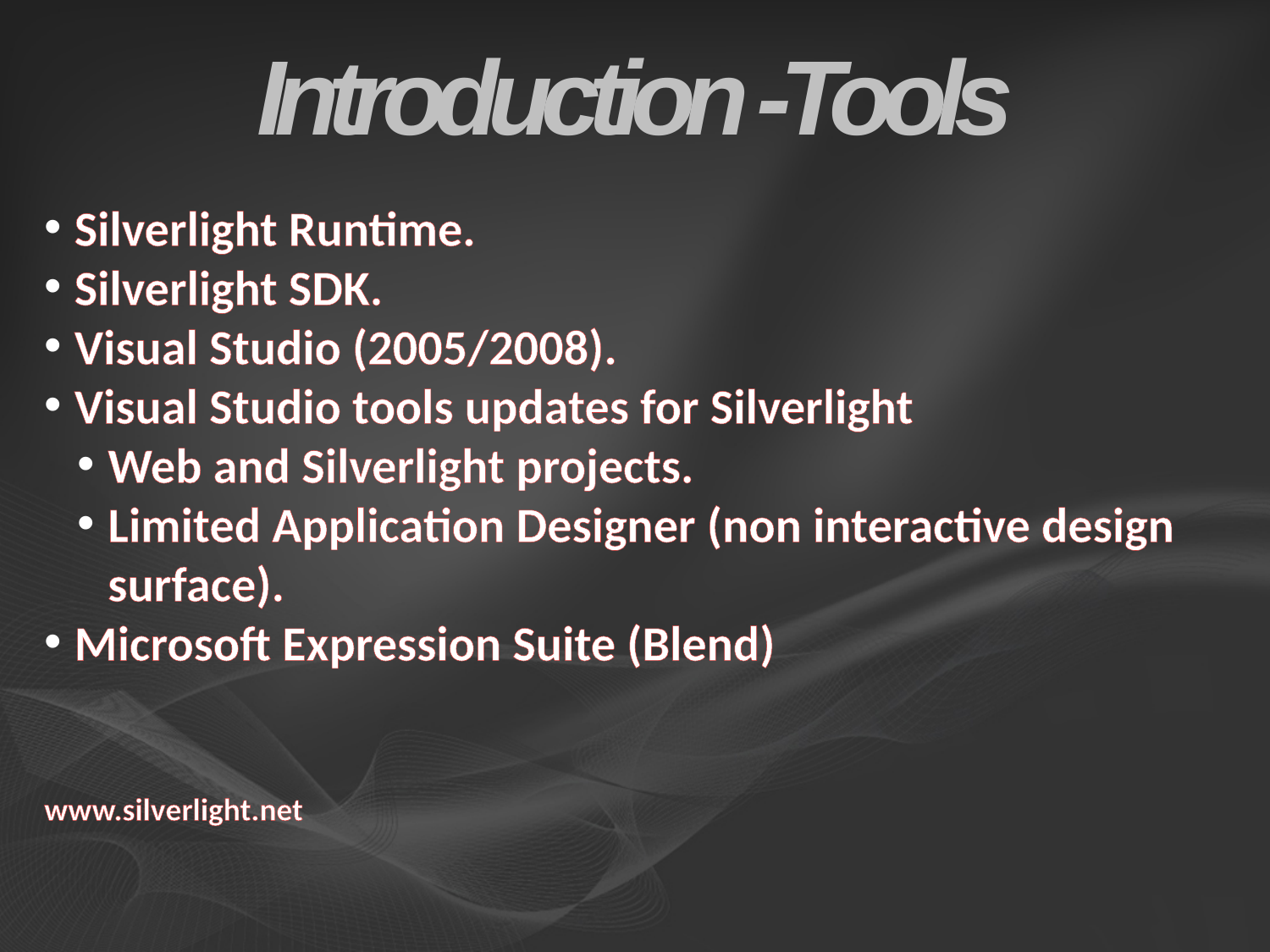

# Introduction -Tools
Silverlight Runtime.
Silverlight SDK.
Visual Studio (2005/2008).
Visual Studio tools updates for Silverlight
Web and Silverlight projects.
Limited Application Designer (non interactive design surface).
Microsoft Expression Suite (Blend)

www.silverlight.net